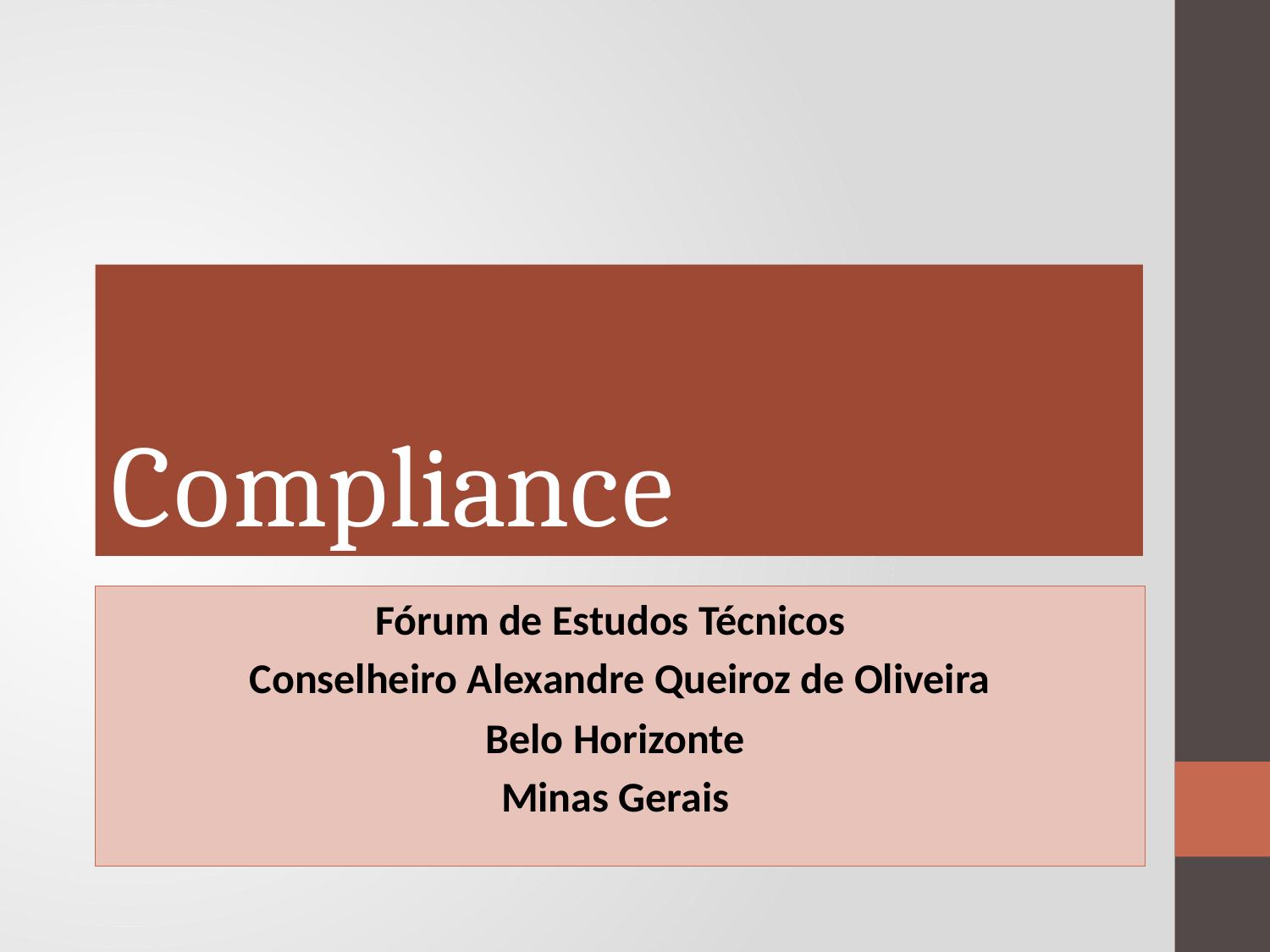

# Compliance
Fórum de Estudos Técnicos
Conselheiro Alexandre Queiroz de Oliveira
Belo Horizonte
Minas Gerais